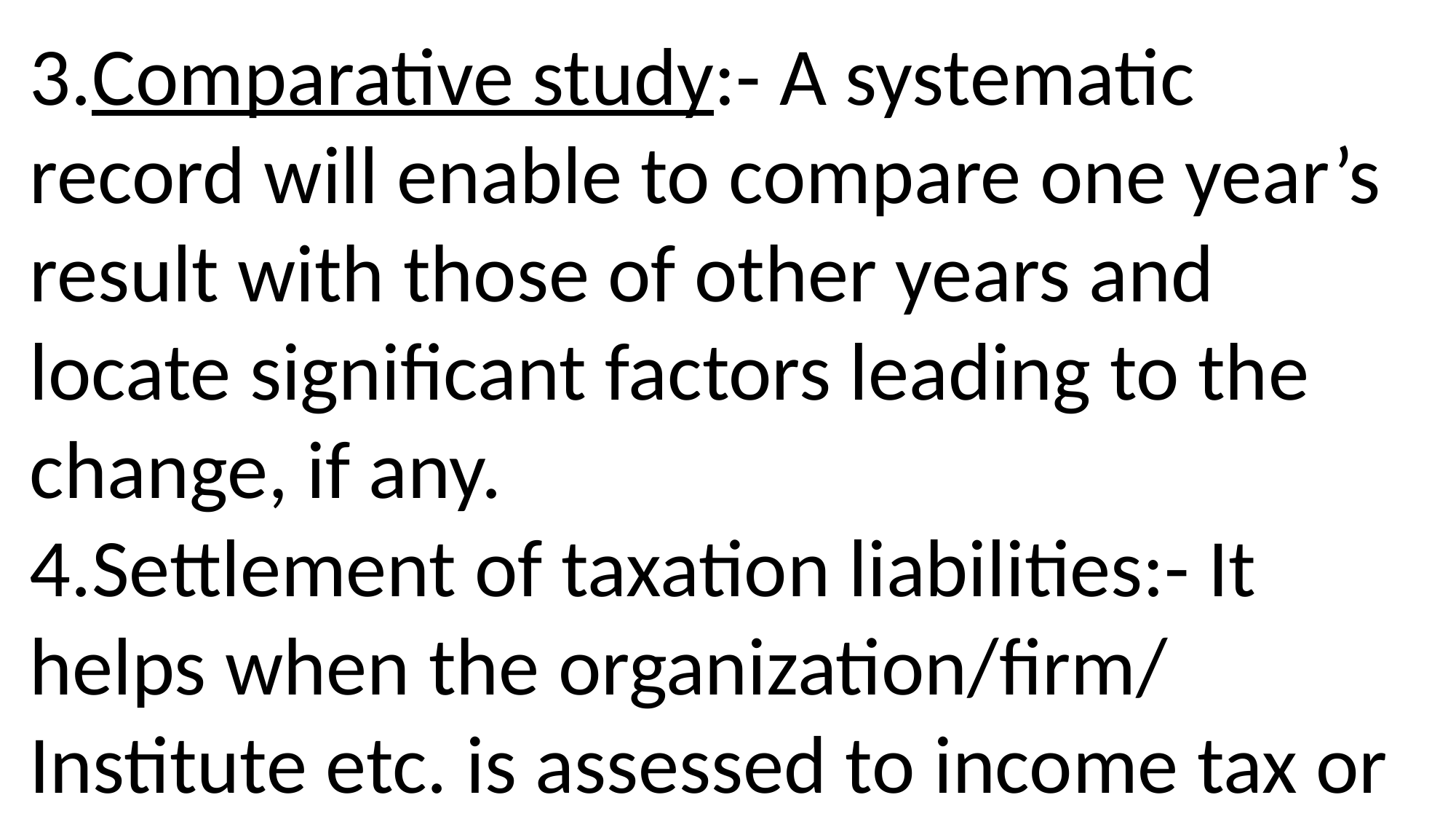

3.Comparative study:- A systematic record will enable to compare one year’s result with those of other years and locate significant factors leading to the change, if any.
4.Settlement of taxation liabilities:- It helps when the organization/firm/ Institute etc. is assessed to income tax or sales tax.